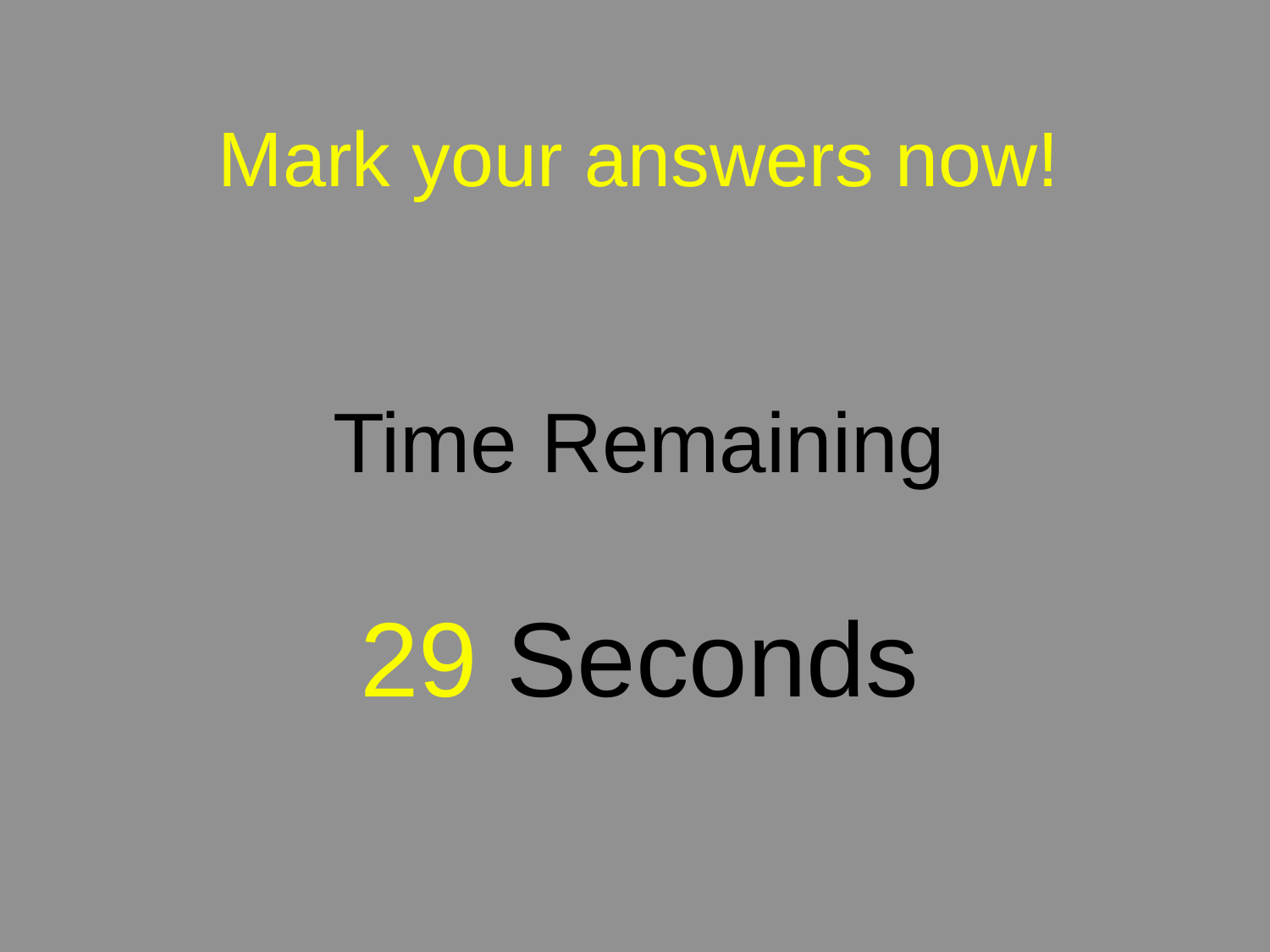

# Mark your answers now! Time Remaining 29 Seconds